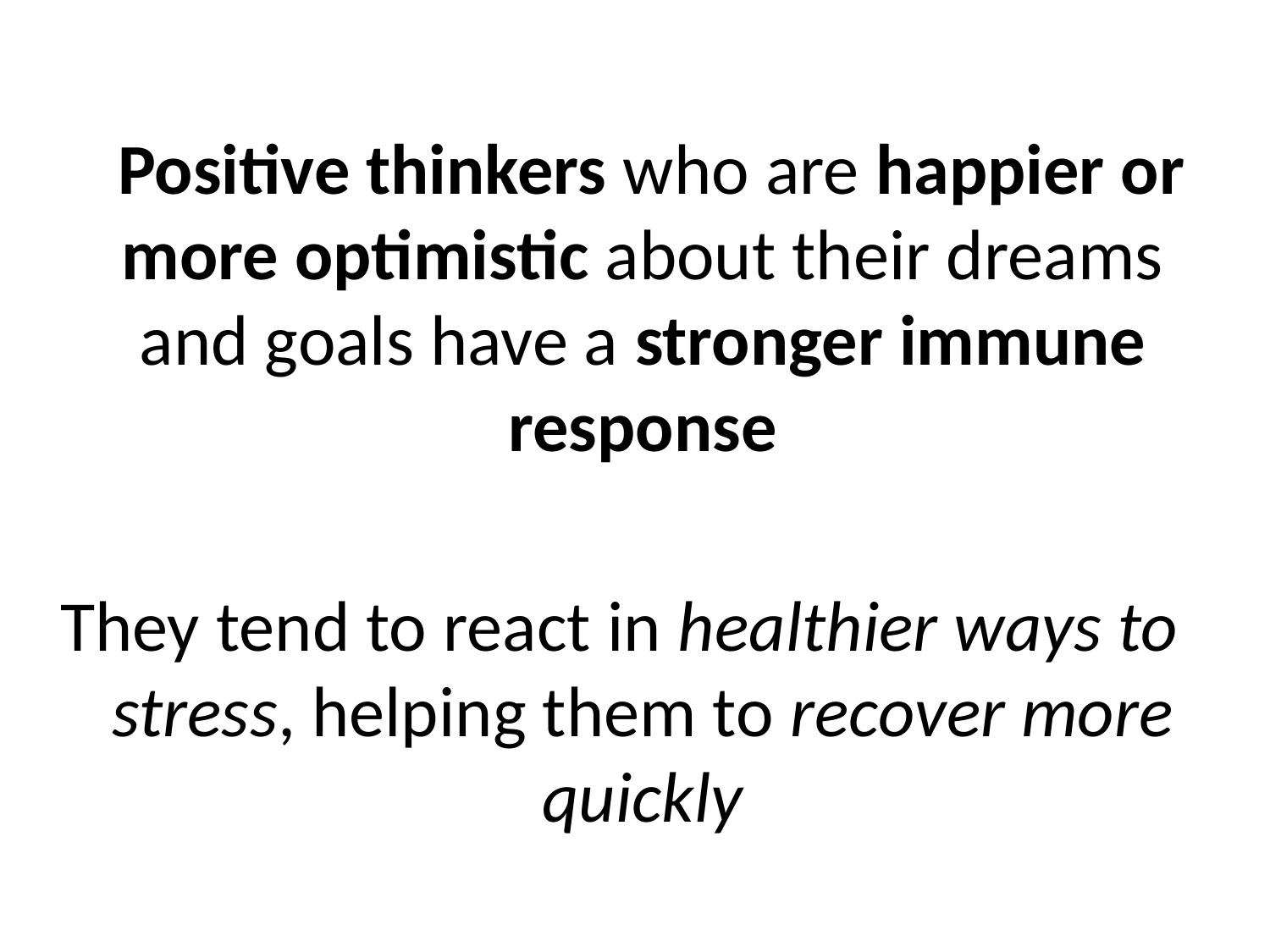

Positive thinkers who are happier or more optimistic about their dreams and goals have a stronger immune response

They tend to react in healthier ways to stress, helping them to recover more quickly